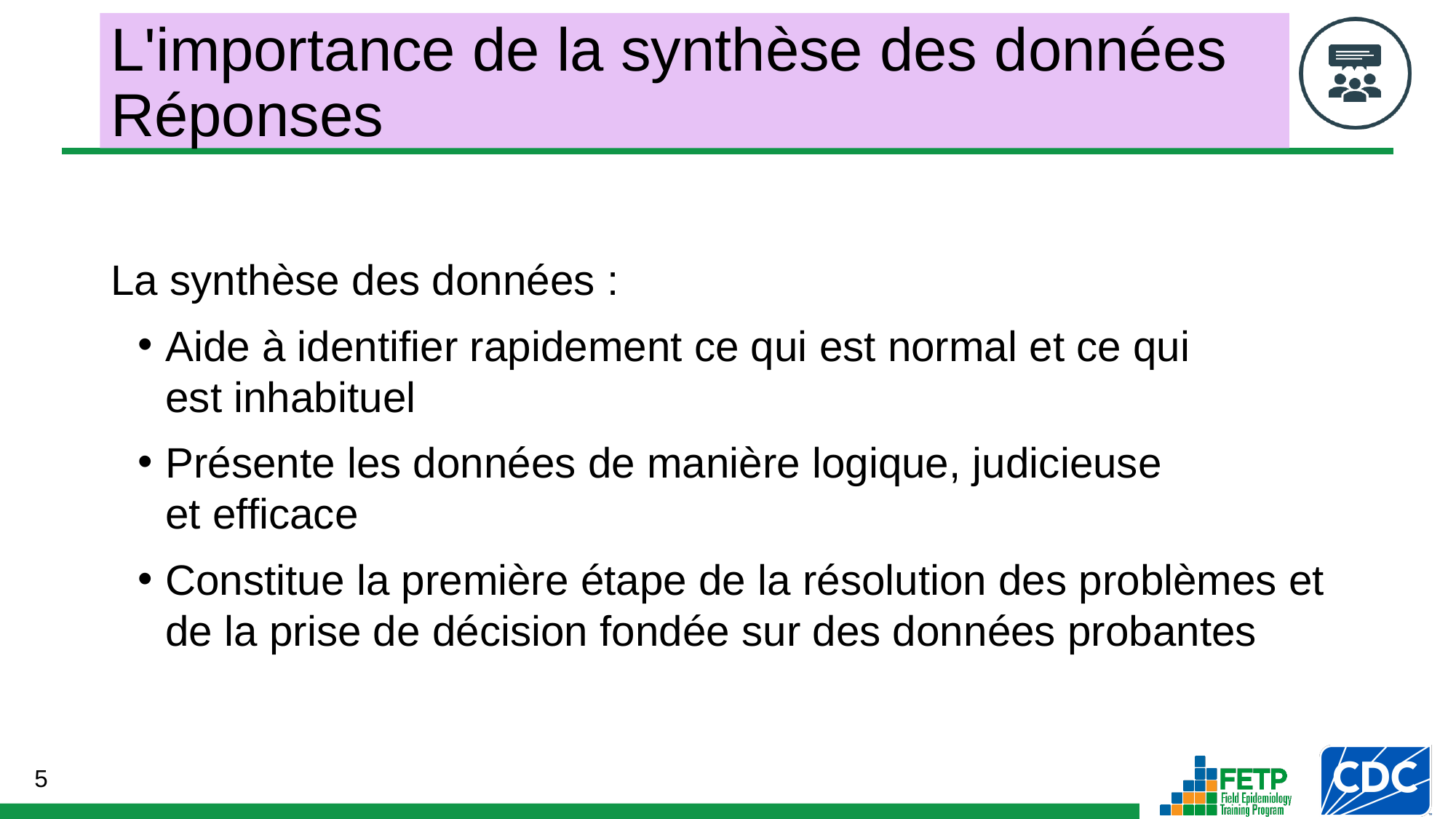

L'importance de la synthèse des données Réponses
La synthèse des données :
Aide à identifier rapidement ce qui est normal et ce qui
est inhabituel
Présente les données de manière logique, judicieuse
et efficace
Constitue la première étape de la résolution des problèmes et de la prise de décision fondée sur des données probantes